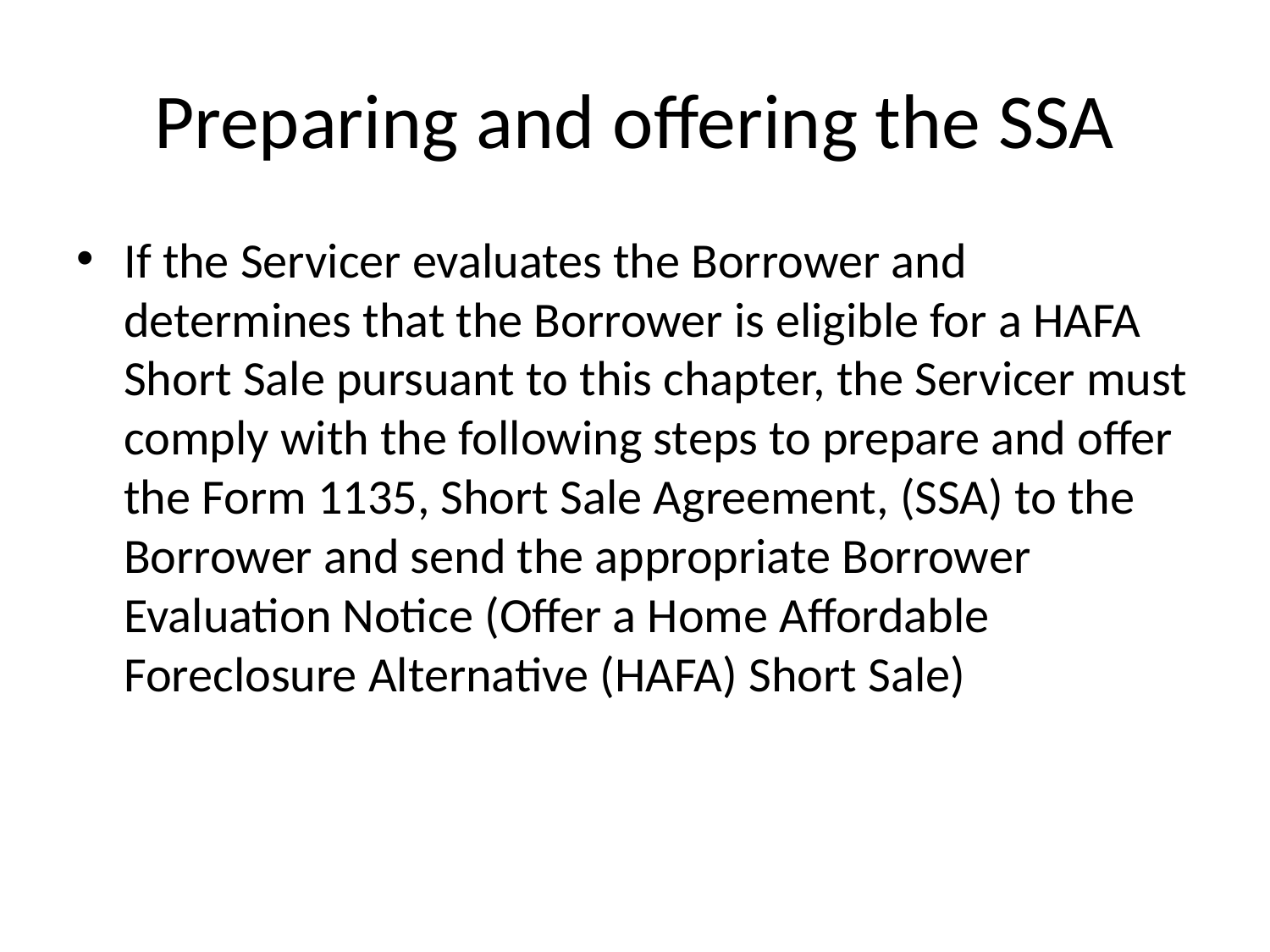

# Preparing and offering the SSA
If the Servicer evaluates the Borrower and determines that the Borrower is eligible for a HAFA Short Sale pursuant to this chapter, the Servicer must comply with the following steps to prepare and offer the Form 1135, Short Sale Agreement, (SSA) to the Borrower and send the appropriate Borrower Evaluation Notice (Offer a Home Affordable Foreclosure Alternative (HAFA) Short Sale)